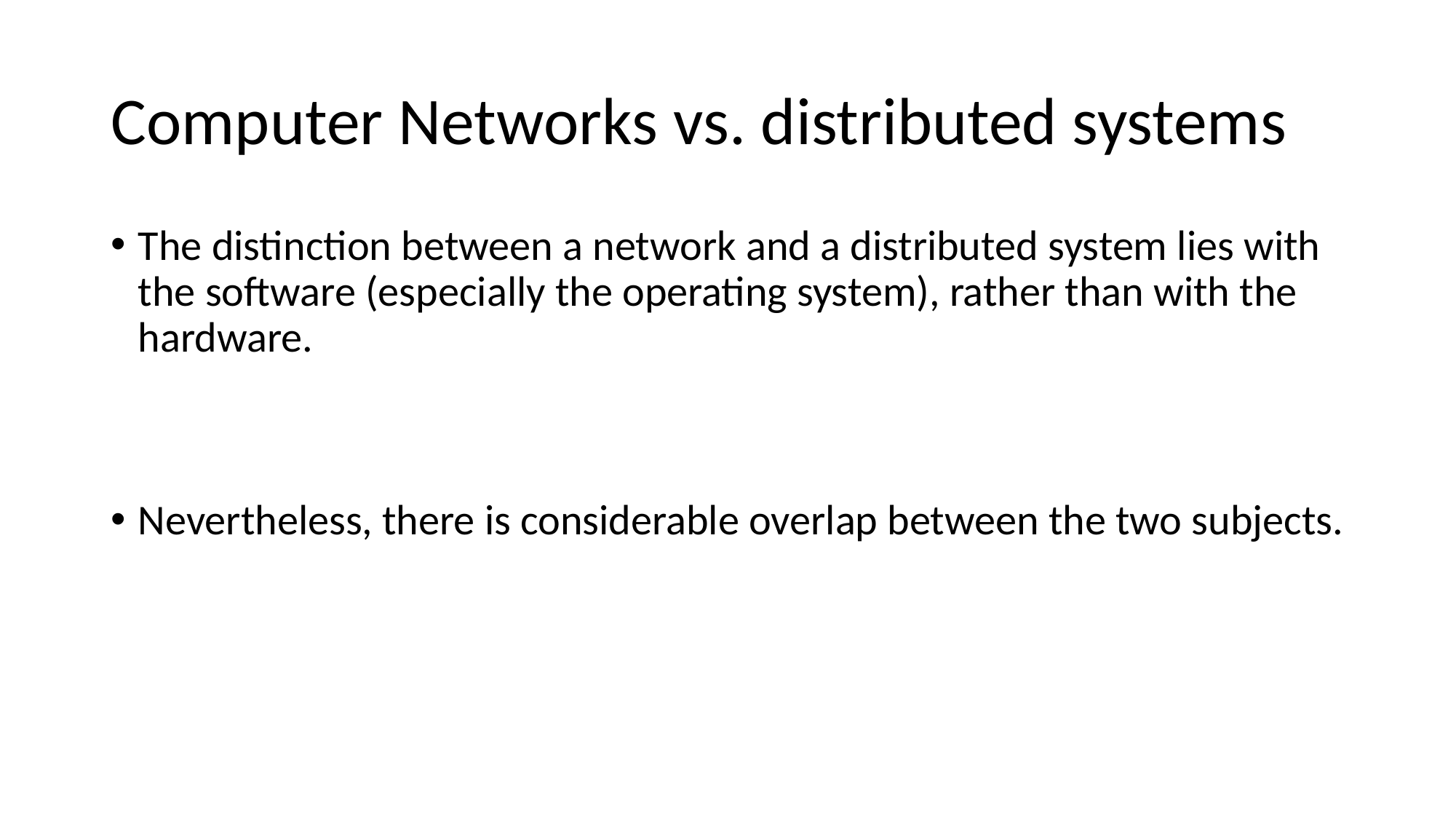

# Computer Networks vs. distributed systems
The distinction between a network and a distributed system lies with the software (especially the operating system), rather than with the hardware.

Nevertheless, there is considerable overlap between the two subjects.